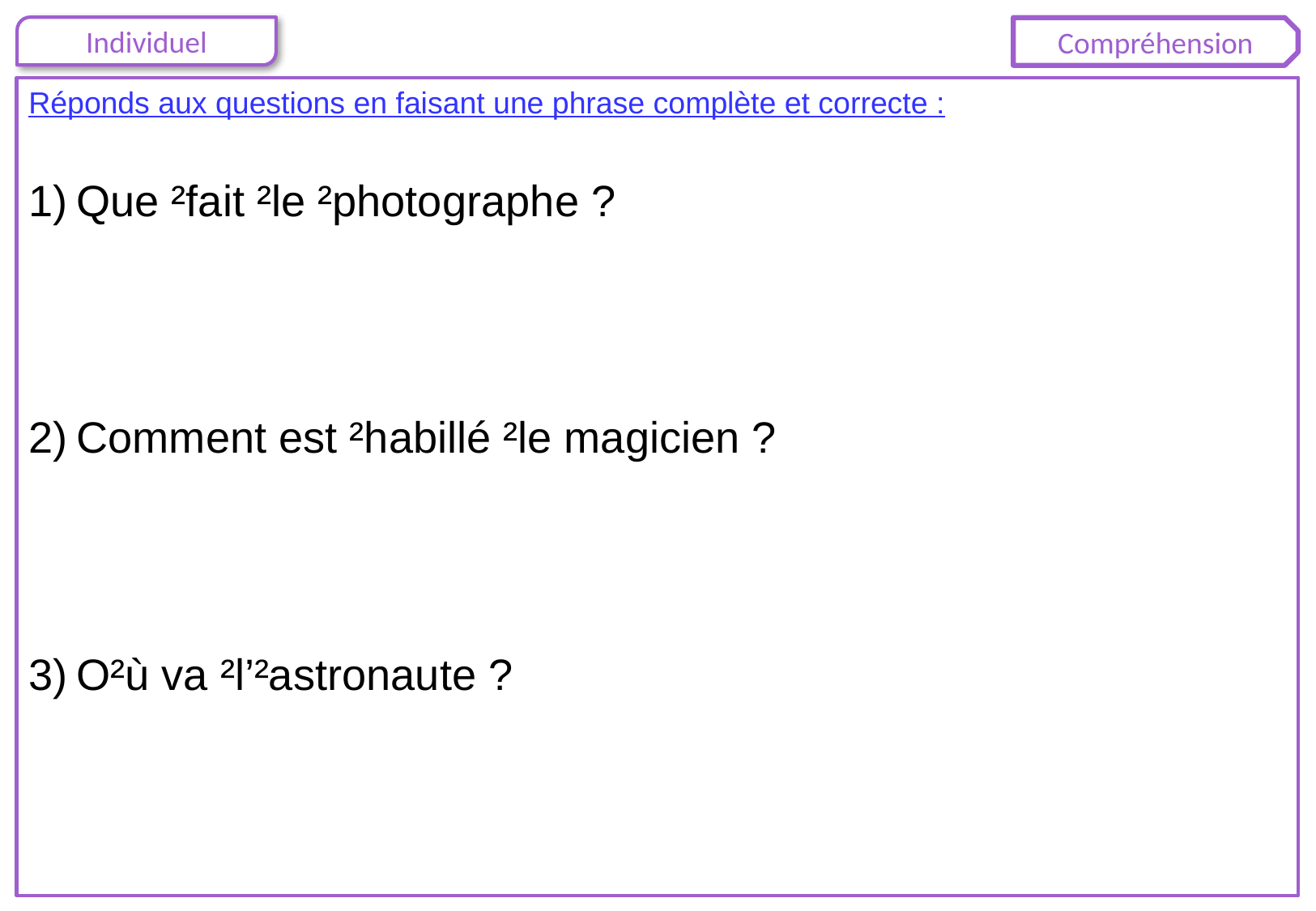

Compréhension
Réponds aux questions en faisant une phrase complète et correcte :
Que ²fait ²le ²photographe ?
Comment est ²habillé ²le magicien ?
O²ù va ²l’²astronaute ?